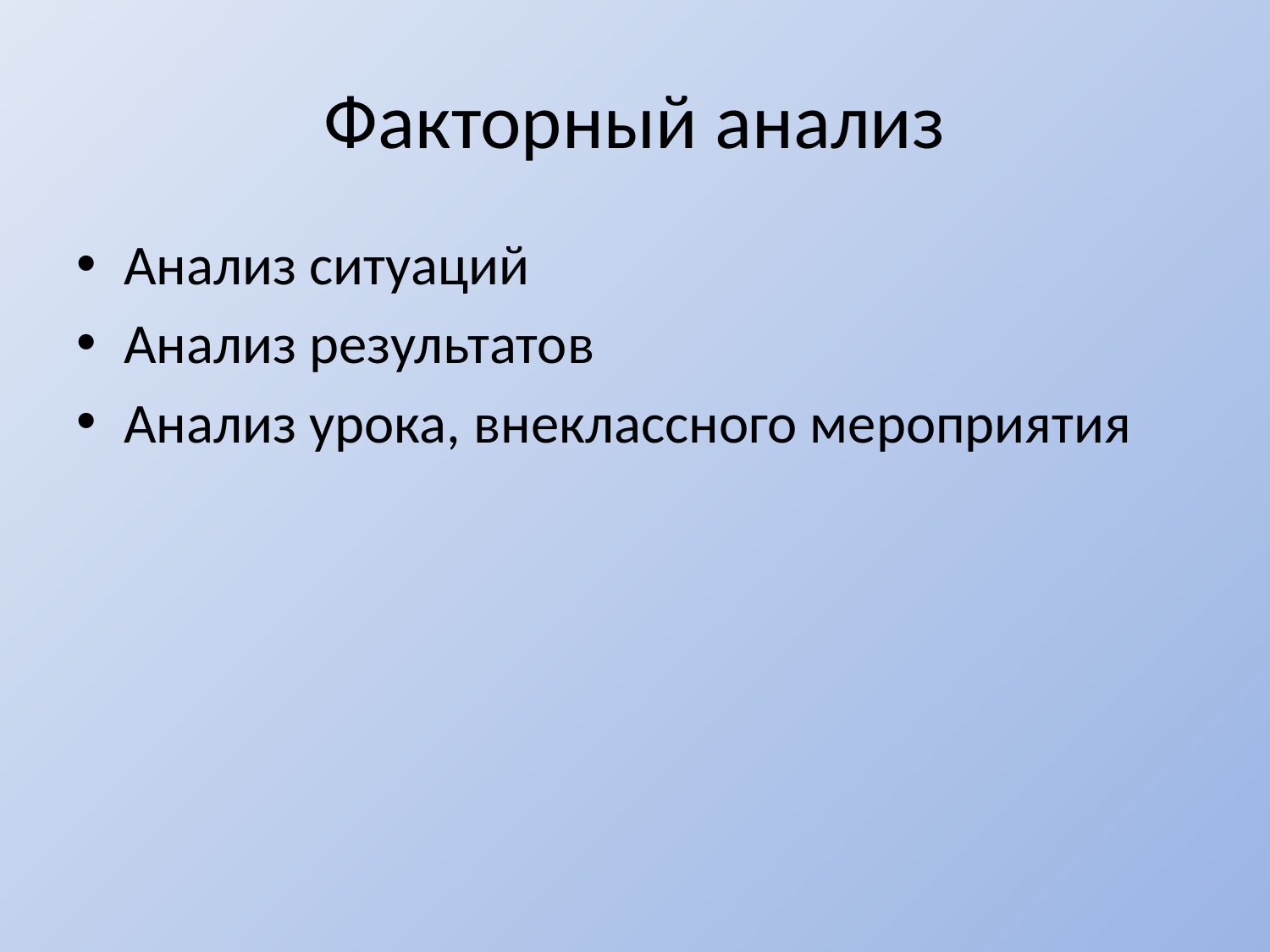

# Факторный анализ
Анализ ситуаций
Анализ результатов
Анализ урока, внеклассного мероприятия